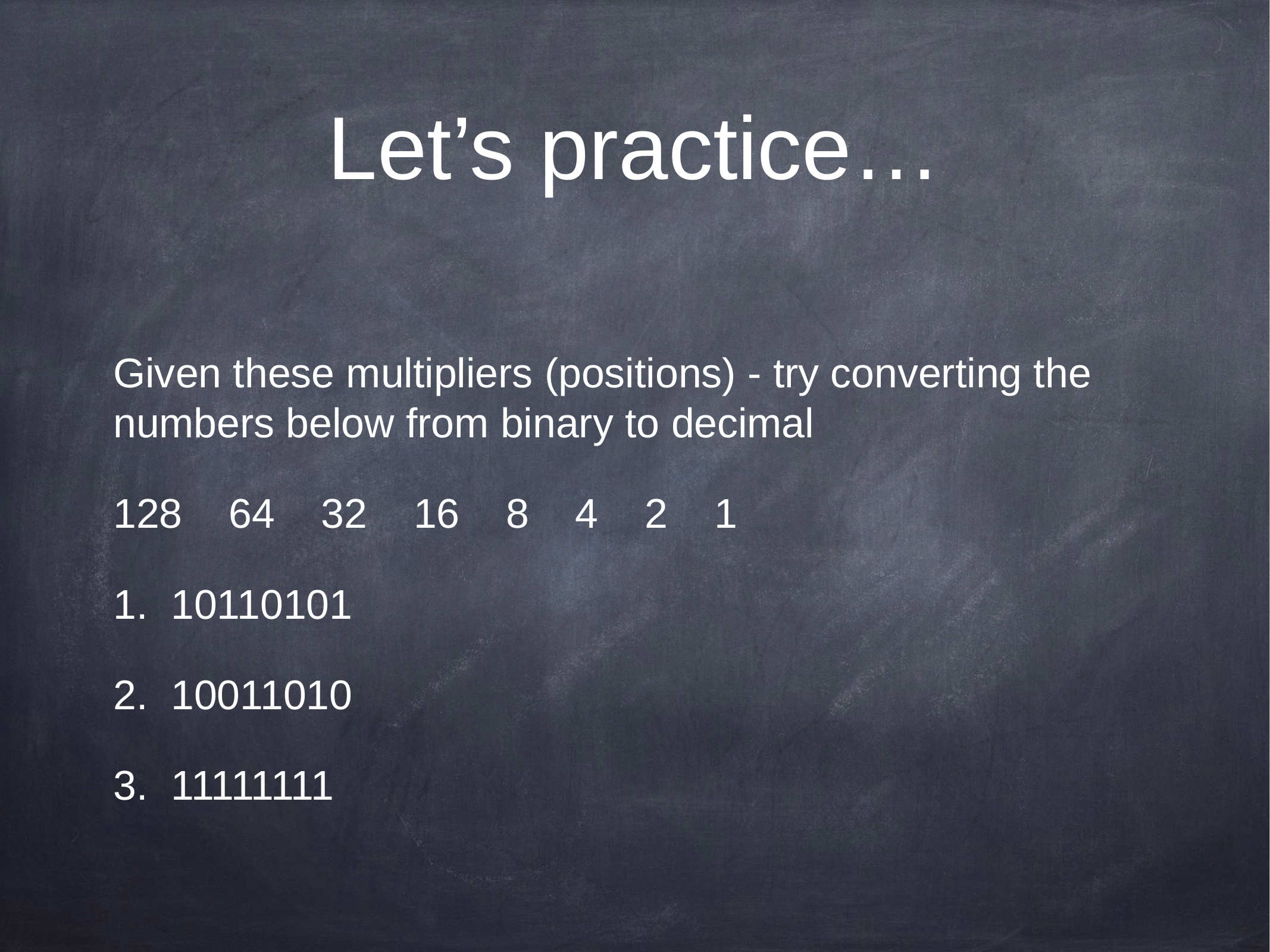

# Let’s practice…
Given these multipliers (positions) - try converting the numbers below from binary to decimal
128    64    32    16    8    4    2    1
10110101
10011010
11111111